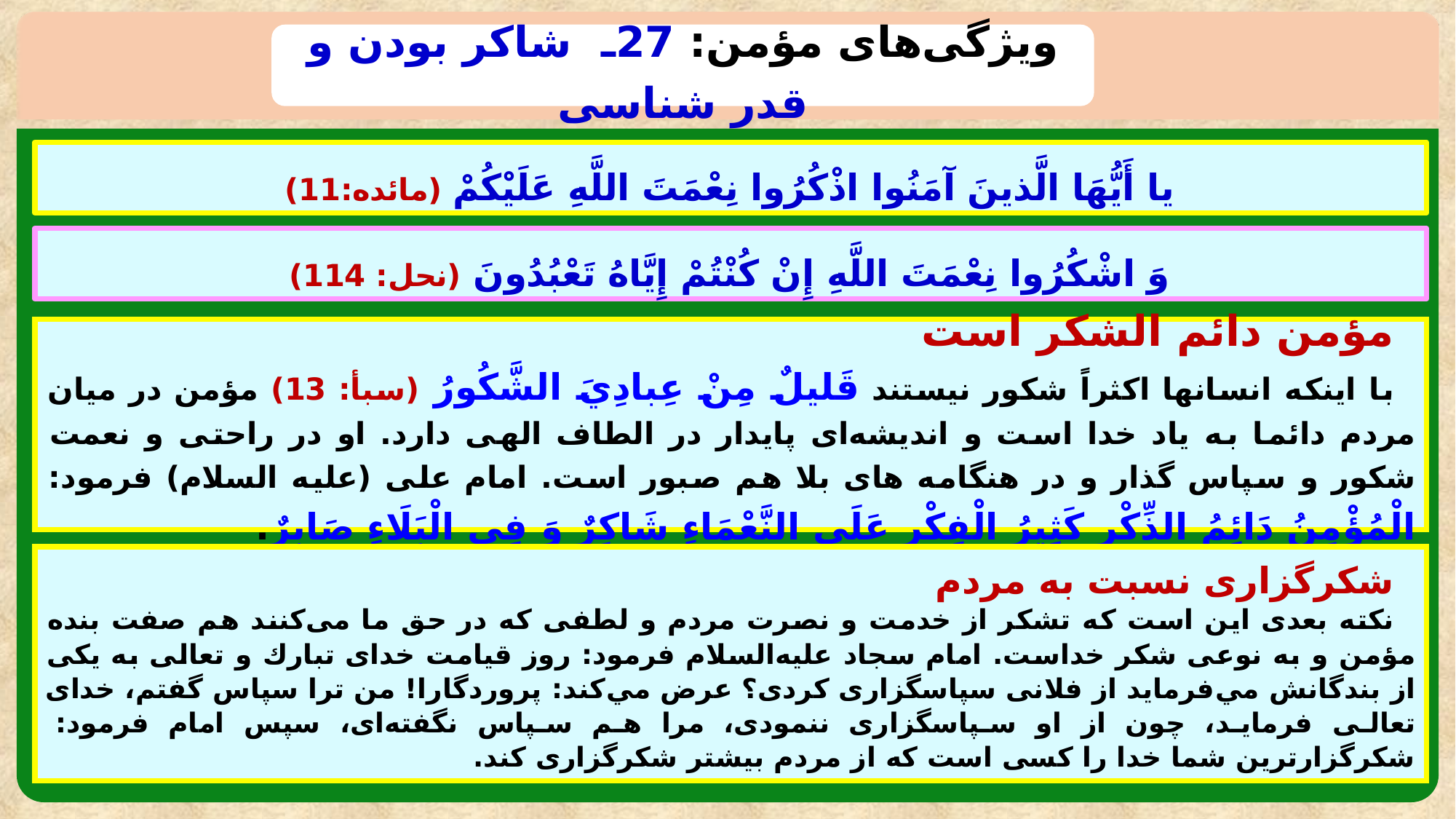

ویژگی‌های مؤمن: 27ـ  شاکر بودن و قدر شناسی

يا أَيُّهَا الَّذينَ آمَنُوا اذْكُرُوا نِعْمَتَ‏ اللَّهِ‏ عَلَيْكُمْ‏ (مائده:11)
وَ اشْكُرُوا نِعْمَتَ اللَّهِ إِنْ كُنْتُمْ إِيَّاهُ تَعْبُدُونَ‏ (نحل: 114)

مؤمن دائم الشکر است
با اینکه انسانها اکثراً شکور نیستند قَليلٌ‏ مِنْ‏ عِبادِيَ‏ الشَّكُورُ (سبأ: 13) مؤمن در میان مردم دائما به یاد خدا است و اندیشه‌ای پایدار در الطاف الهی دارد. او در راحتی و نعمت شکور و سپاس گذار و در هنگامه های بلا هم صبور است. امام علی (علیه السلام) فرمود: الْمُؤْمِنُ‏ دَائِمُ‏ الذِّكْرِ كَثِيرُ الْفِكْرِ عَلَى‏ النَّعْمَاءِ شَاكِرٌ وَ فِي الْبَلَاءِ صَابِرٌ.

شکرگزاری نسبت به مردم
نکته بعدی این است که تشکر از خدمت و نصرت مردم و لطفی که در حق ما می‌کنند هم صفت بنده مؤمن و به نوعی شکر خداست. امام سجاد علیه‌السلام فرمود: روز قيامت خداى تبارك و تعالى به يكى از بندگانش مي‌فرمايد از فلانى سپاسگزارى كردى؟ عرض مي‌كند: پروردگارا! من ترا سپاس گفتم، خداى تعالى فرمايد، چون از او سپاسگزارى ننمودى، مرا هم سپاس نگفته‏‌اى، سپس امام فرمود: شكرگزارترين شما خدا را كسى است كه از مردم بيشتر شكرگزارى كند.